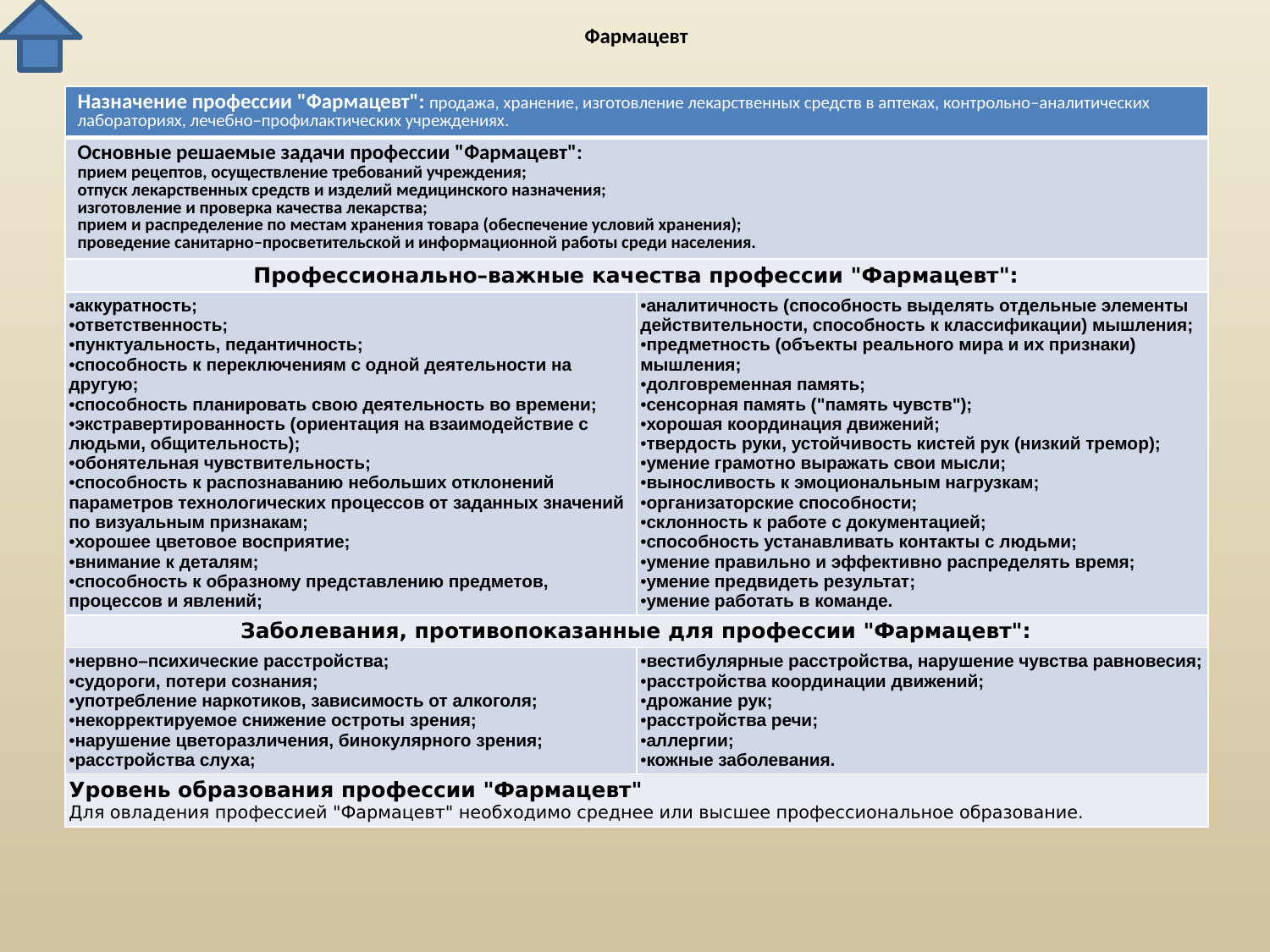

# Фармацевт
| Назначение профессии "Фармацевт": продажа, хранение, изготовление лекарственных средств в аптеках, контрольно–аналитических лабораториях, лечебно–профилактических учреждениях. |  |
| --- | --- |
| Основные решаемые задачи профессии "Фармацевт": прием рецептов, осуществление требований учреждения; отпуск лекарственных средств и изделий медицинского назначения; изготовление и проверка качества лекарства; прием и распределение по местам хранения товара (обеспечение условий хранения); проведение санитарно–просветительской и информационной работы среди населения. |  |
| Профессионально–важные качества профессии "Фармацевт": |  |
| аккуратность; ответственность; пунктуальность, педантичность; способность к переключениям с одной деятельности на другую; способность планировать свою деятельность во времени; экстравертированность (ориентация на взаимодействие с людьми, общительность); обонятельная чувствительность; способность к распознаванию небольших отклонений параметров технологических процессов от заданных значений по визуальным признакам; хорошее цветовое восприятие; внимание к деталям; способность к образному представлению предметов, процессов и явлений; | аналитичность (способность выделять отдельные элементы действительности, способность к классификации) мышления; предметность (объекты реального мира и их признаки) мышления; долговременная память; сенсорная память ("память чувств"); хорошая координация движений; твердость руки, устойчивость кистей рук (низкий тремор); умение грамотно выражать свои мысли; выносливость к эмоциональным нагрузкам; организаторские способности; склонность к работе с документацией; способность устанавливать контакты с людьми; умение правильно и эффективно распределять время; умение предвидеть результат; умение работать в команде. |
| Заболевания, противопоказанные для профессии "Фармацевт": |  |
| нервно–психические расстройства; судороги, потери сознания; употребление наркотиков, зависимость от алкоголя; некорректируемое снижение остроты зрения; нарушение цветоразличения, бинокулярного зрения; расстройства слуха; | вестибулярные расстройства, нарушение чувства равновесия; расстройства координации движений; дрожание рук; расстройства речи; аллергии; кожные заболевания. |
| Уровень образования профессии "Фармацевт" Для овладения профессией "Фармацевт" необходимо среднее или высшее профессиональное образование. |  |